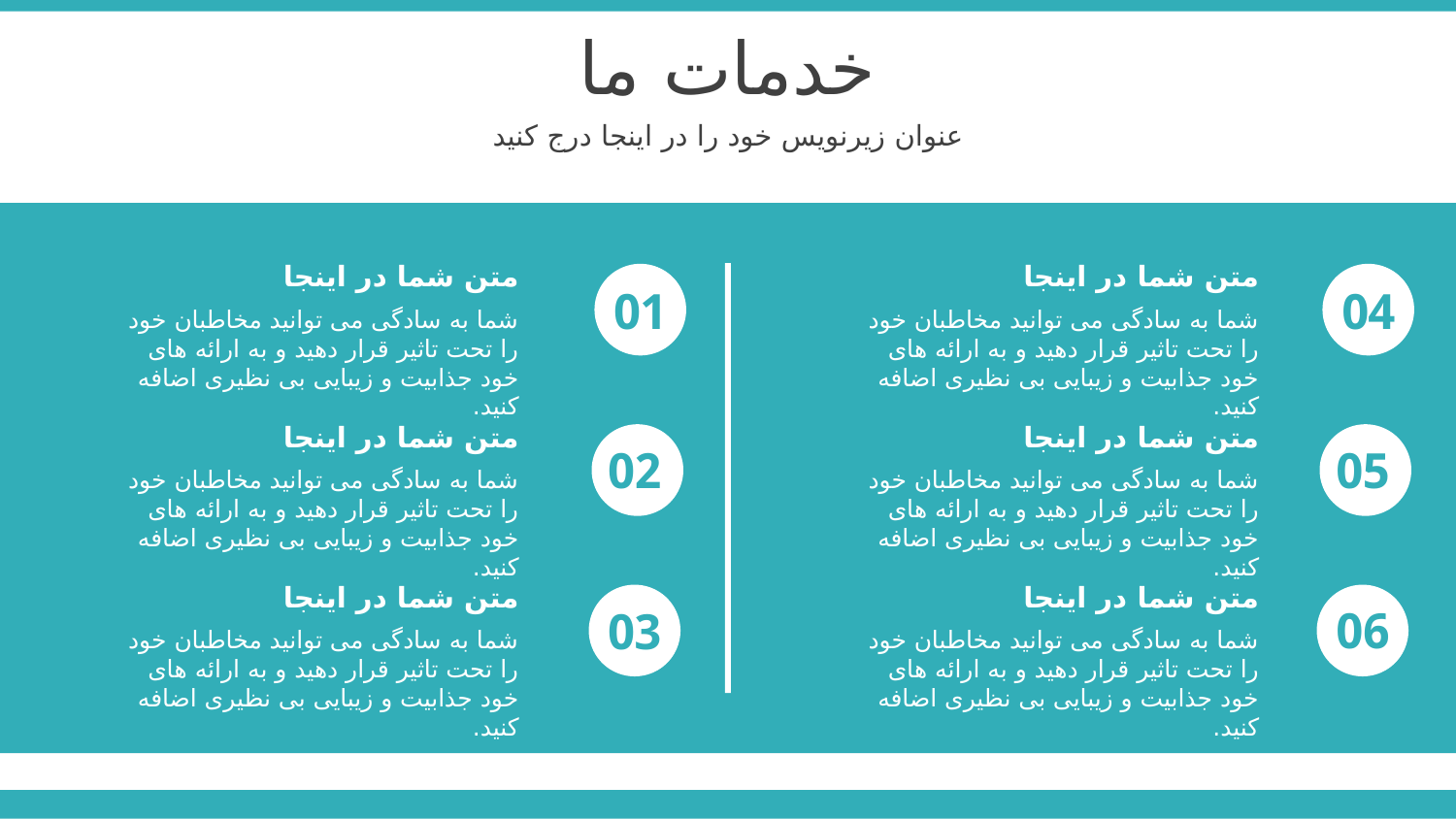

خدمات ما
عنوان زیرنویس خود را در اینجا درج کنید

متن شما در اینجا
شما به سادگی می توانید مخاطبان خود را تحت تاثیر قرار دهید و به ارائه های خود جذابیت و زیبایی بی نظیری اضافه کنید.
متن شما در اینجا
شما به سادگی می توانید مخاطبان خود را تحت تاثیر قرار دهید و به ارائه های خود جذابیت و زیبایی بی نظیری اضافه کنید.

04
01
متن شما در اینجا
شما به سادگی می توانید مخاطبان خود را تحت تاثیر قرار دهید و به ارائه های خود جذابیت و زیبایی بی نظیری اضافه کنید.
متن شما در اینجا
شما به سادگی می توانید مخاطبان خود را تحت تاثیر قرار دهید و به ارائه های خود جذابیت و زیبایی بی نظیری اضافه کنید.

05
02
متن شما در اینجا
شما به سادگی می توانید مخاطبان خود را تحت تاثیر قرار دهید و به ارائه های خود جذابیت و زیبایی بی نظیری اضافه کنید.
متن شما در اینجا
شما به سادگی می توانید مخاطبان خود را تحت تاثیر قرار دهید و به ارائه های خود جذابیت و زیبایی بی نظیری اضافه کنید.

06
03